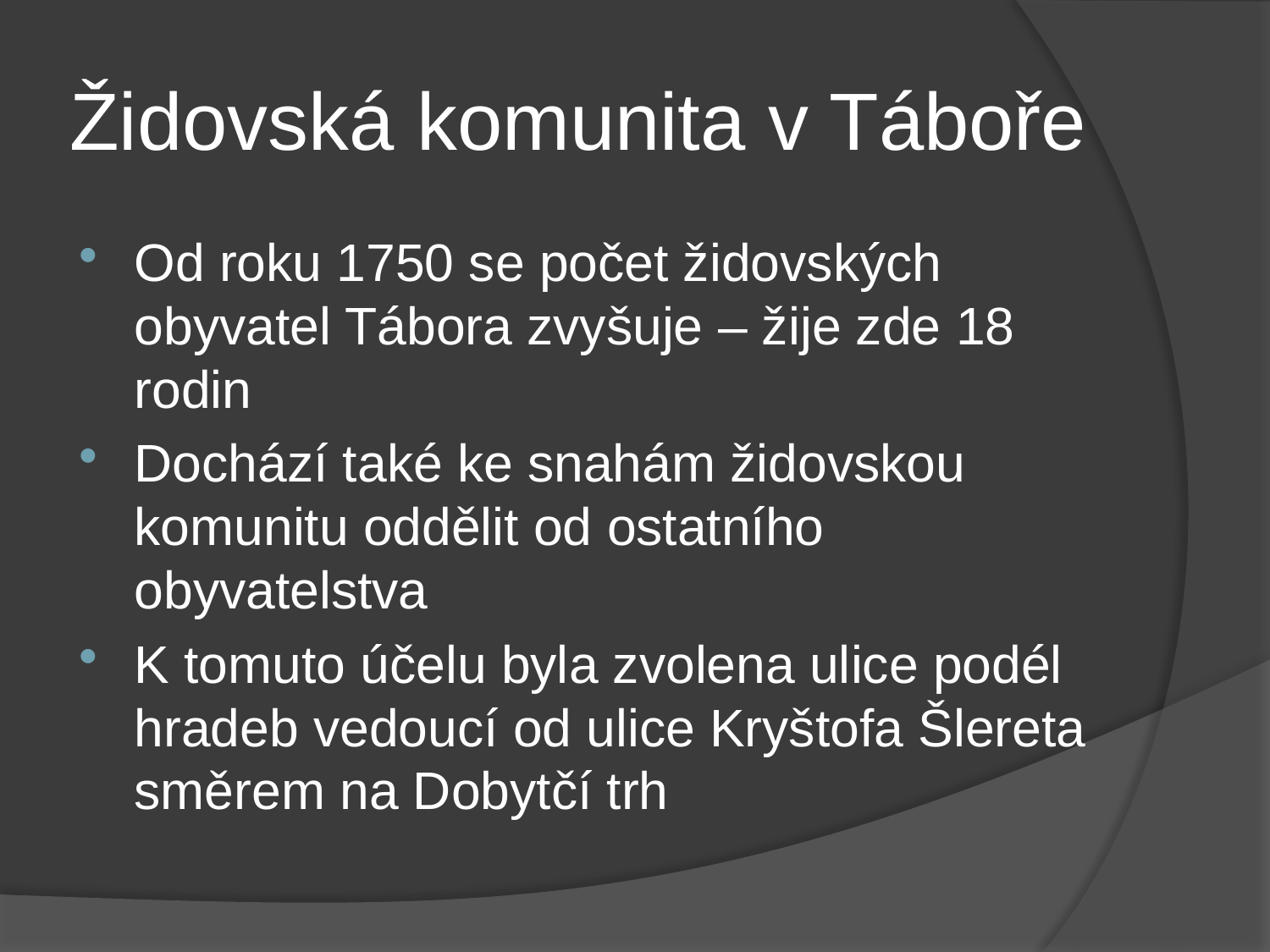

# Židovská komunita v Táboře
Od roku 1750 se počet židovských obyvatel Tábora zvyšuje – žije zde 18 rodin
Dochází také ke snahám židovskou komunitu oddělit od ostatního obyvatelstva
K tomuto účelu byla zvolena ulice podél hradeb vedoucí od ulice Kryštofa Šlereta směrem na Dobytčí trh